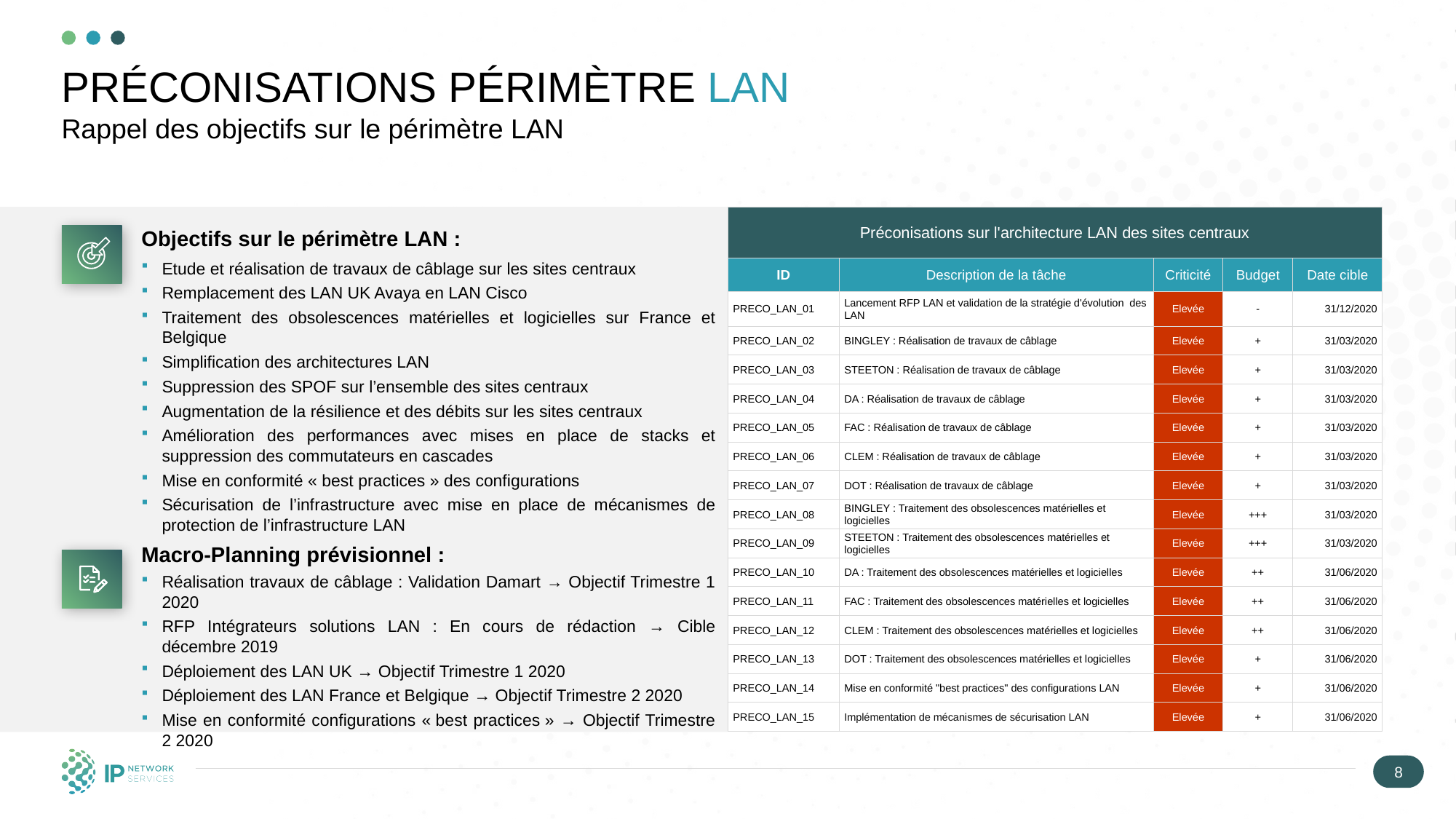

# PRÉCONISATIONS PÉRIMÈTRE LAN
Rappel des objectifs sur le périmètre LAN

| Préconisations sur l'architecture LAN des sites centraux |  |  |  |  |
| --- | --- | --- | --- | --- |
| ID | Description de la tâche | Criticité | Budget | Date cible |
| PRECO\_LAN\_01 | Lancement RFP LAN et validation de la stratégie d'évolution des LAN | Elevée | - | 31/12/2020 |
| PRECO\_LAN\_02 | BINGLEY : Réalisation de travaux de câblage | Elevée | + | 31/03/2020 |
| PRECO\_LAN\_03 | STEETON : Réalisation de travaux de câblage | Elevée | + | 31/03/2020 |
| PRECO\_LAN\_04 | DA : Réalisation de travaux de câblage | Elevée | + | 31/03/2020 |
| PRECO\_LAN\_05 | FAC : Réalisation de travaux de câblage | Elevée | + | 31/03/2020 |
| PRECO\_LAN\_06 | CLEM : Réalisation de travaux de câblage | Elevée | + | 31/03/2020 |
| PRECO\_LAN\_07 | DOT : Réalisation de travaux de câblage | Elevée | + | 31/03/2020 |
| PRECO\_LAN\_08 | BINGLEY : Traitement des obsolescences matérielles et logicielles | Elevée | +++ | 31/03/2020 |
| PRECO\_LAN\_09 | STEETON : Traitement des obsolescences matérielles et logicielles | Elevée | +++ | 31/03/2020 |
| PRECO\_LAN\_10 | DA : Traitement des obsolescences matérielles et logicielles | Elevée | ++ | 31/06/2020 |
| PRECO\_LAN\_11 | FAC : Traitement des obsolescences matérielles et logicielles | Elevée | ++ | 31/06/2020 |
| PRECO\_LAN\_12 | CLEM : Traitement des obsolescences matérielles et logicielles | Elevée | ++ | 31/06/2020 |
| PRECO\_LAN\_13 | DOT : Traitement des obsolescences matérielles et logicielles | Elevée | + | 31/06/2020 |
| PRECO\_LAN\_14 | Mise en conformité "best practices" des configurations LAN | Elevée | + | 31/06/2020 |
| PRECO\_LAN\_15 | Implémentation de mécanismes de sécurisation LAN | Elevée | + | 31/06/2020 |

Objectifs sur le périmètre LAN :

Etude et réalisation de travaux de câblage sur les sites centraux
Remplacement des LAN UK Avaya en LAN Cisco
Traitement des obsolescences matérielles et logicielles sur France et Belgique
Simplification des architectures LAN
Suppression des SPOF sur l’ensemble des sites centraux
Augmentation de la résilience et des débits sur les sites centraux
Amélioration des performances avec mises en place de stacks et suppression des commutateurs en cascades
Mise en conformité « best practices » des configurations
Sécurisation de l’infrastructure avec mise en place de mécanismes de protection de l’infrastructure LAN
Macro-Planning prévisionnel :

Réalisation travaux de câblage : Validation Damart → Objectif Trimestre 1 2020
RFP Intégrateurs solutions LAN : En cours de rédaction → Cible décembre 2019
Déploiement des LAN UK → Objectif Trimestre 1 2020
Déploiement des LAN France et Belgique → Objectif Trimestre 2 2020
Mise en conformité configurations « best practices » → Objectif Trimestre 2 2020
8